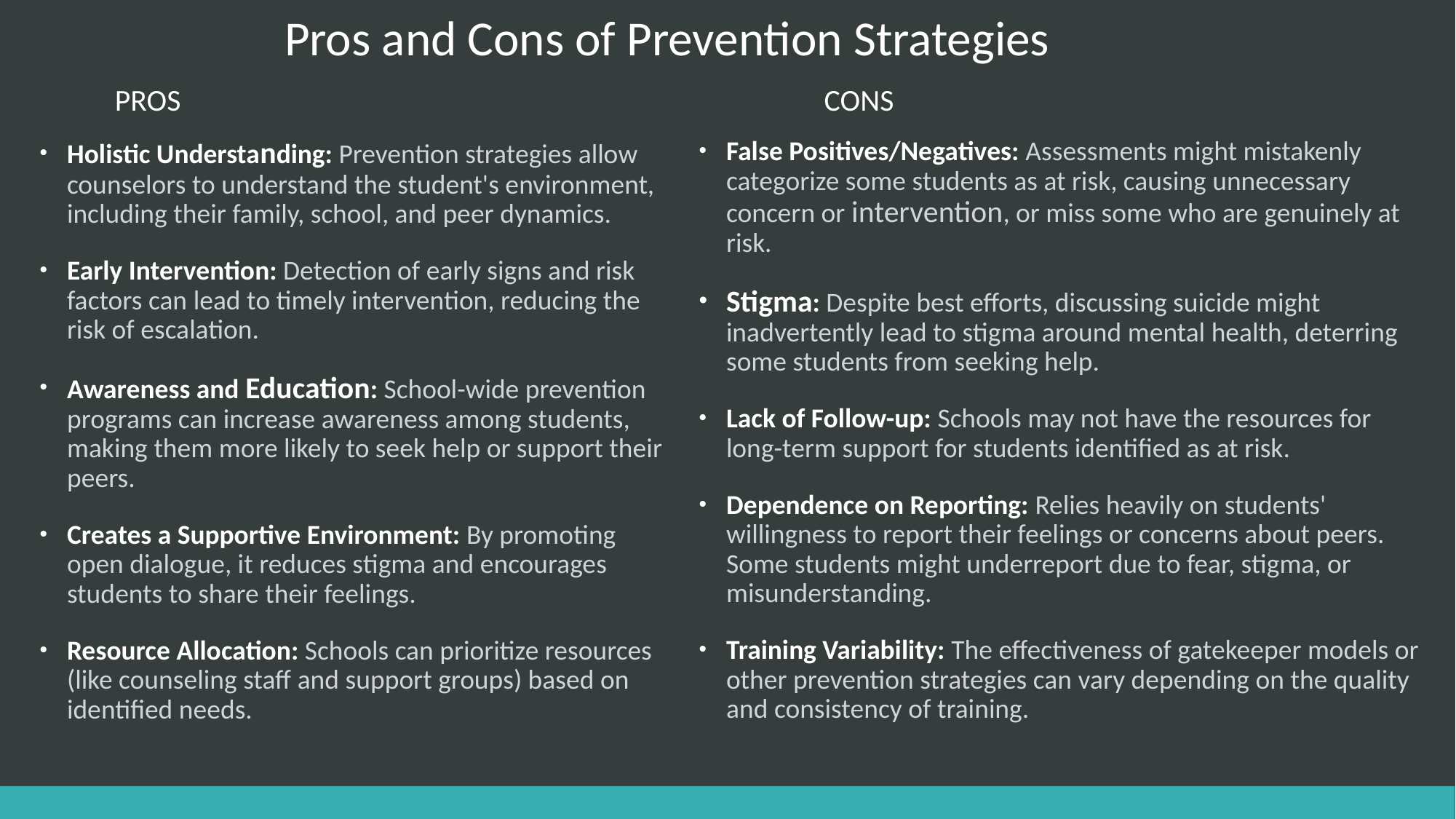

# Pros and Cons of Prevention Strategies
Pros
Cons
False Positives/Negatives: Assessments might mistakenly categorize some students as at risk, causing unnecessary concern or intervention, or miss some who are genuinely at risk.
Stigma: Despite best efforts, discussing suicide might inadvertently lead to stigma around mental health, deterring some students from seeking help.
Lack of Follow-up: Schools may not have the resources for long-term support for students identified as at risk.
Dependence on Reporting: Relies heavily on students' willingness to report their feelings or concerns about peers. Some students might underreport due to fear, stigma, or misunderstanding.
Training Variability: The effectiveness of gatekeeper models or other prevention strategies can vary depending on the quality and consistency of training.

Holistic Understanding: Prevention strategies allow counselors to understand the student's environment, including their family, school, and peer dynamics.
Early Intervention: Detection of early signs and risk factors can lead to timely intervention, reducing the risk of escalation.
Awareness and Education: School-wide prevention programs can increase awareness among students, making them more likely to seek help or support their peers.
Creates a Supportive Environment: By promoting open dialogue, it reduces stigma and encourages students to share their feelings.
Resource Allocation: Schools can prioritize resources (like counseling staff and support groups) based on identified needs.